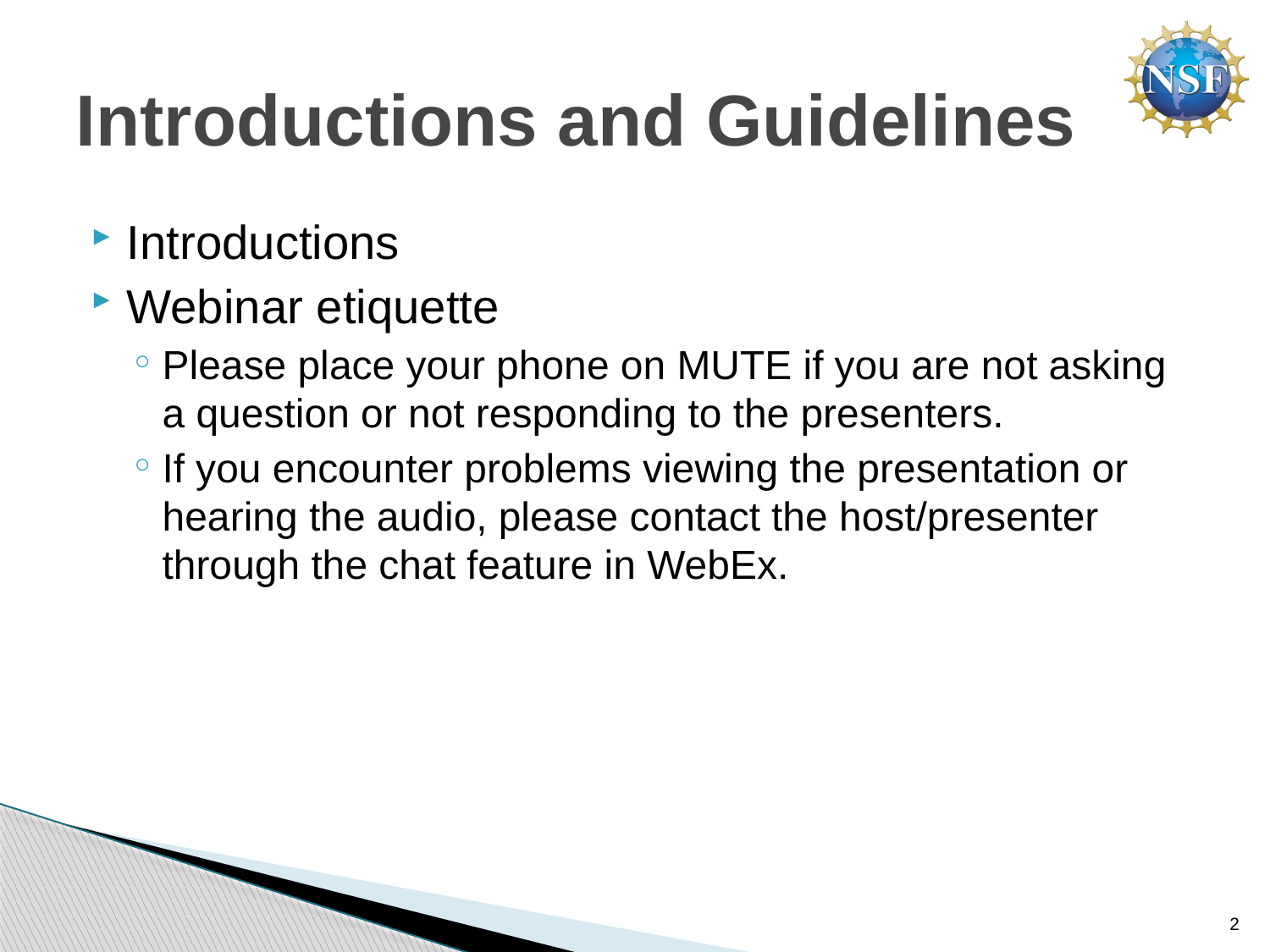

# Introductions and Guidelines
Introductions
Webinar etiquette
Please place your phone on MUTE if you are not asking a question or not responding to the presenters.
If you encounter problems viewing the presentation or hearing the audio, please contact the host/presenter through the chat feature in WebEx.

2